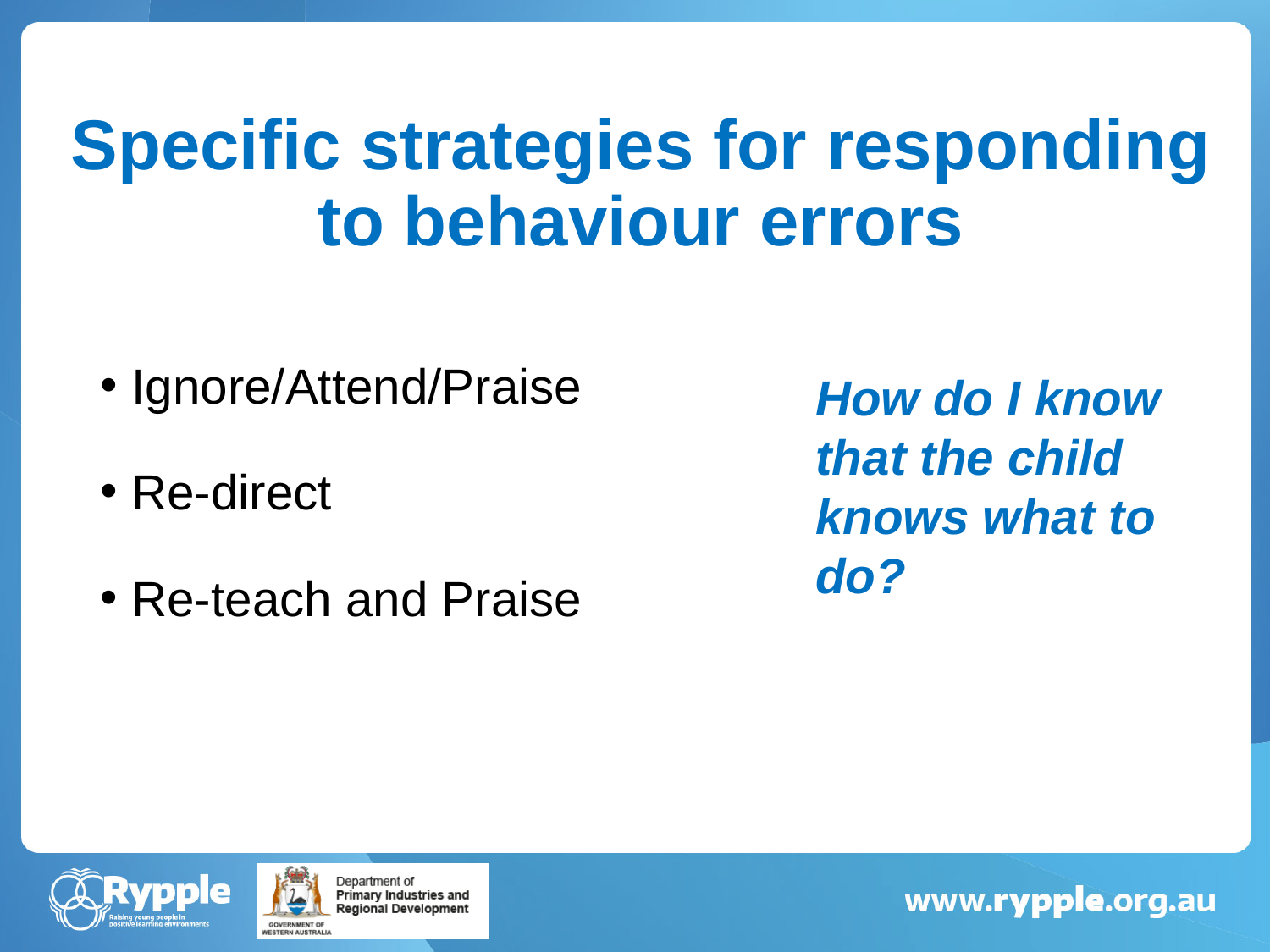

# Specific strategies for responding to behaviour errors
Ignore/Attend/Praise
Re-direct
Re-teach and Praise
How do I know that the child knows what to do?